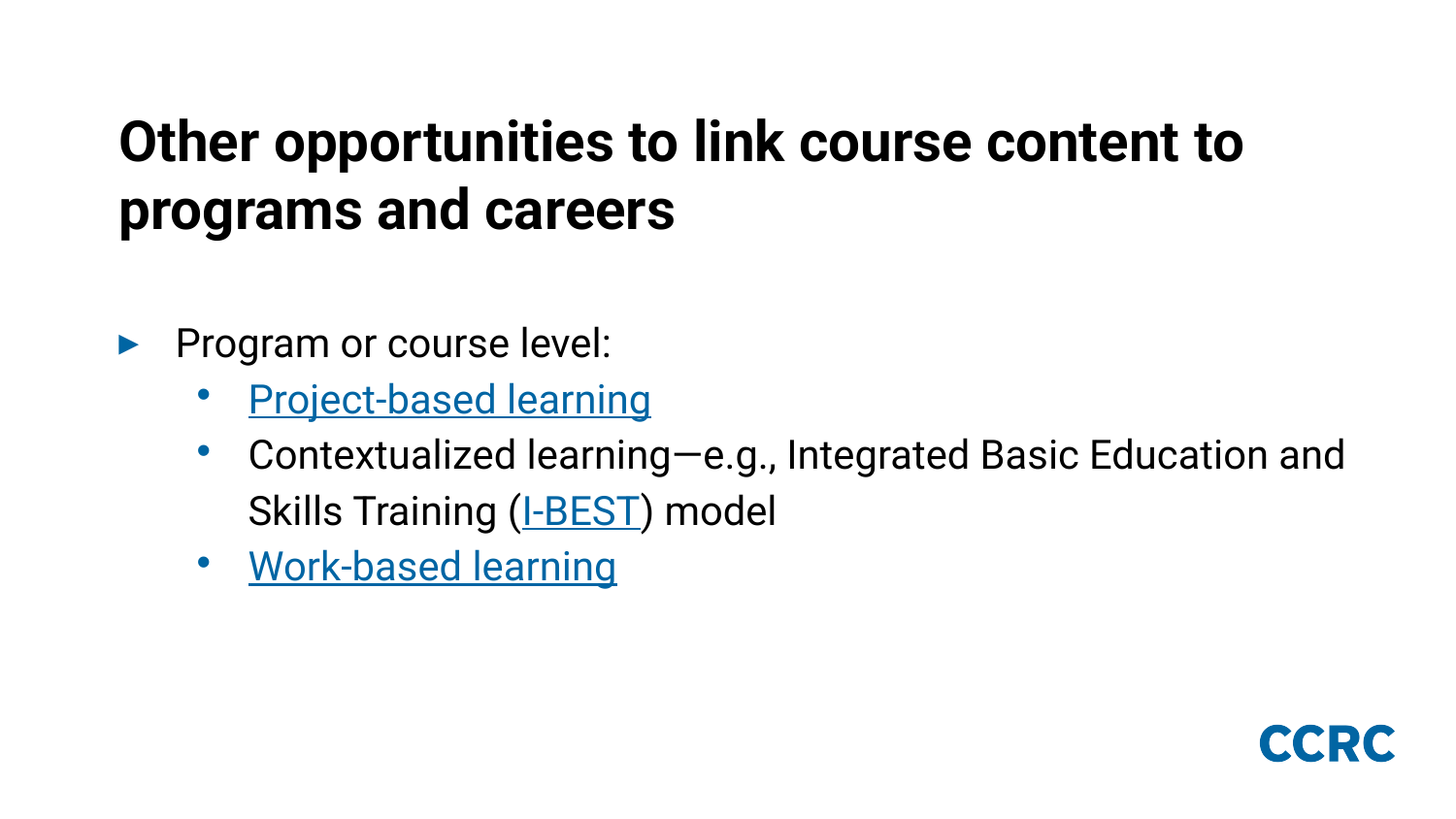

# Other opportunities to link course content to programs and careers

Program or course level:
Project-based learning
Contextualized learning—e.g., Integrated Basic Education and Skills Training (I-BEST) model
Work-based learning